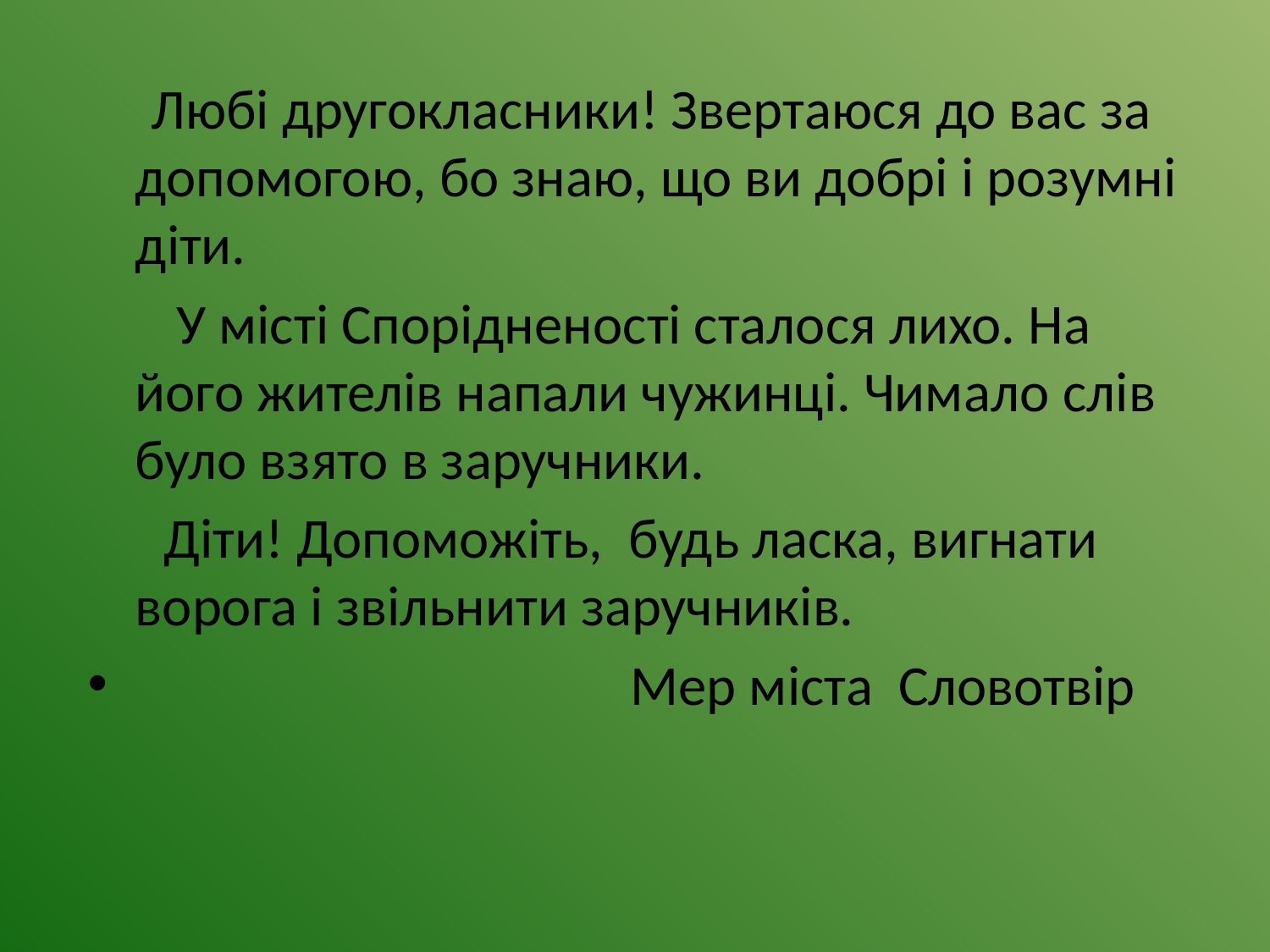

Любі другокласники! Звертаюся до вас за допомогою, бо знаю, що ви добрі і розумні діти.
       У місті Спорідненості сталося лихо. На його жителів напали чужинці. Чимало слів  було взято в заручники.
      Діти! Допоможіть,  будь ласка, вигнати  ворога і звільнити заручників.
                                       Мер міста  Словотвір